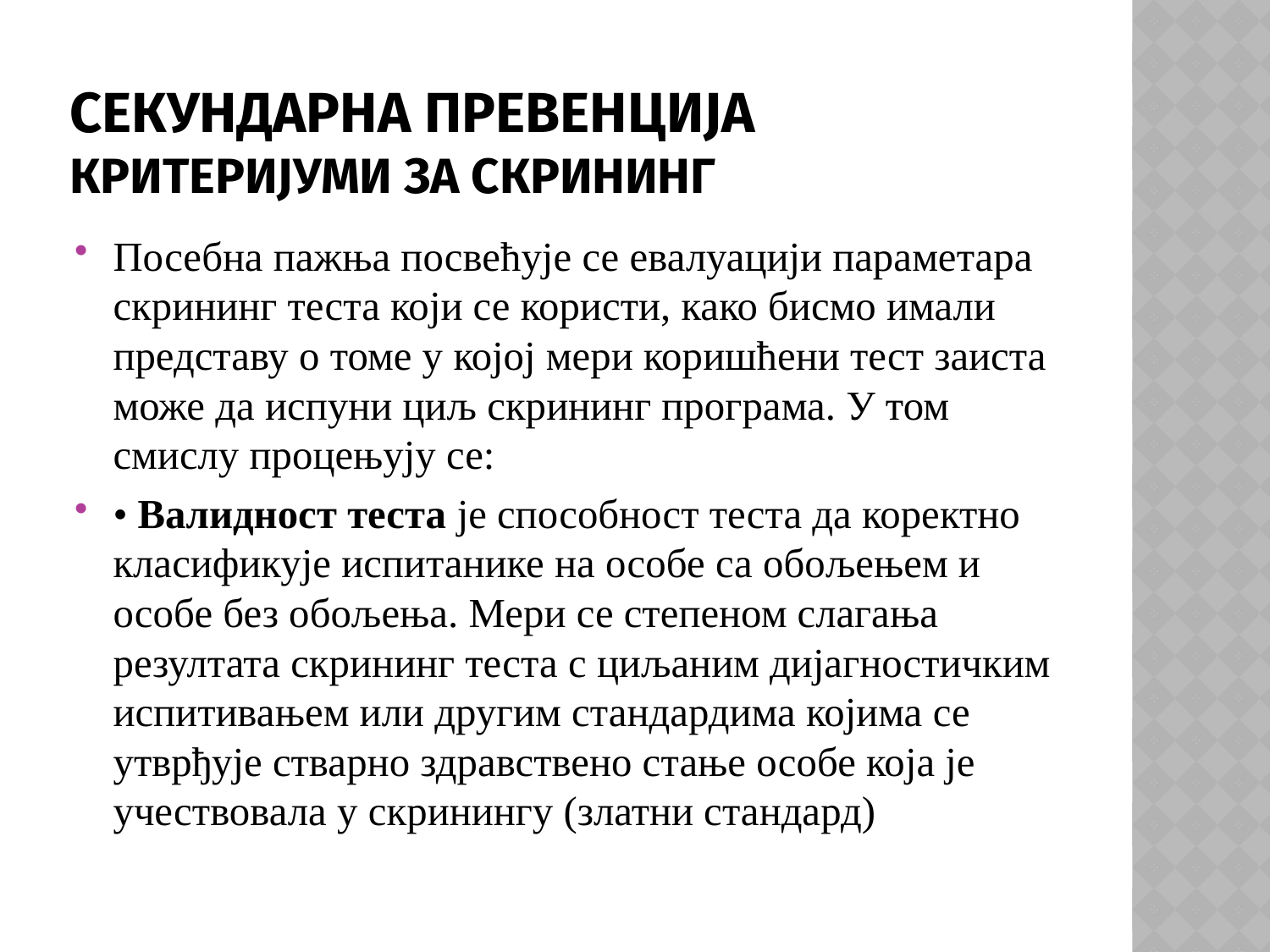

# Секундарна превенција критеријуми за скрининг
Посебна пажња посвећује се евалуацији параметара скрининг теста који се користи, како бисмо имали представу о томе у којој мери коришћени тест заиста може да испуни циљ скрининг програма. У том смислу процењују се:
• Валидност теста је способност теста да коректно класификује испитанике на особе са обољењем и особе без обољења. Мери се степеном слагања резултата скрининг теста с циљаним дијагностичким испитивањем или другим стандардима којима се утврђује стварно здравствено стање особе која је учествовала у скринингу (златни стандард)